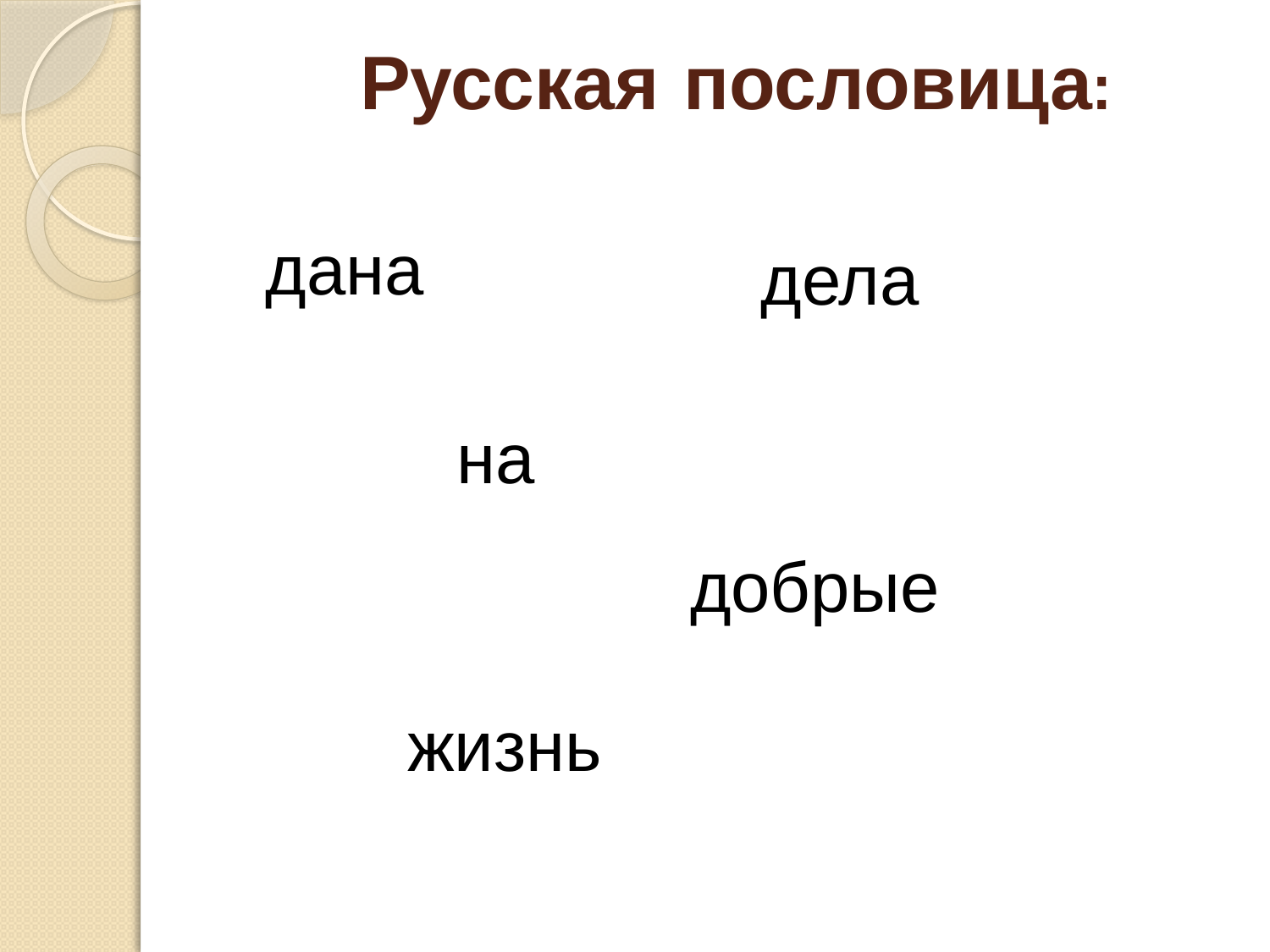

# Русская пословица:
дана
дела
на
добрые
жизнь